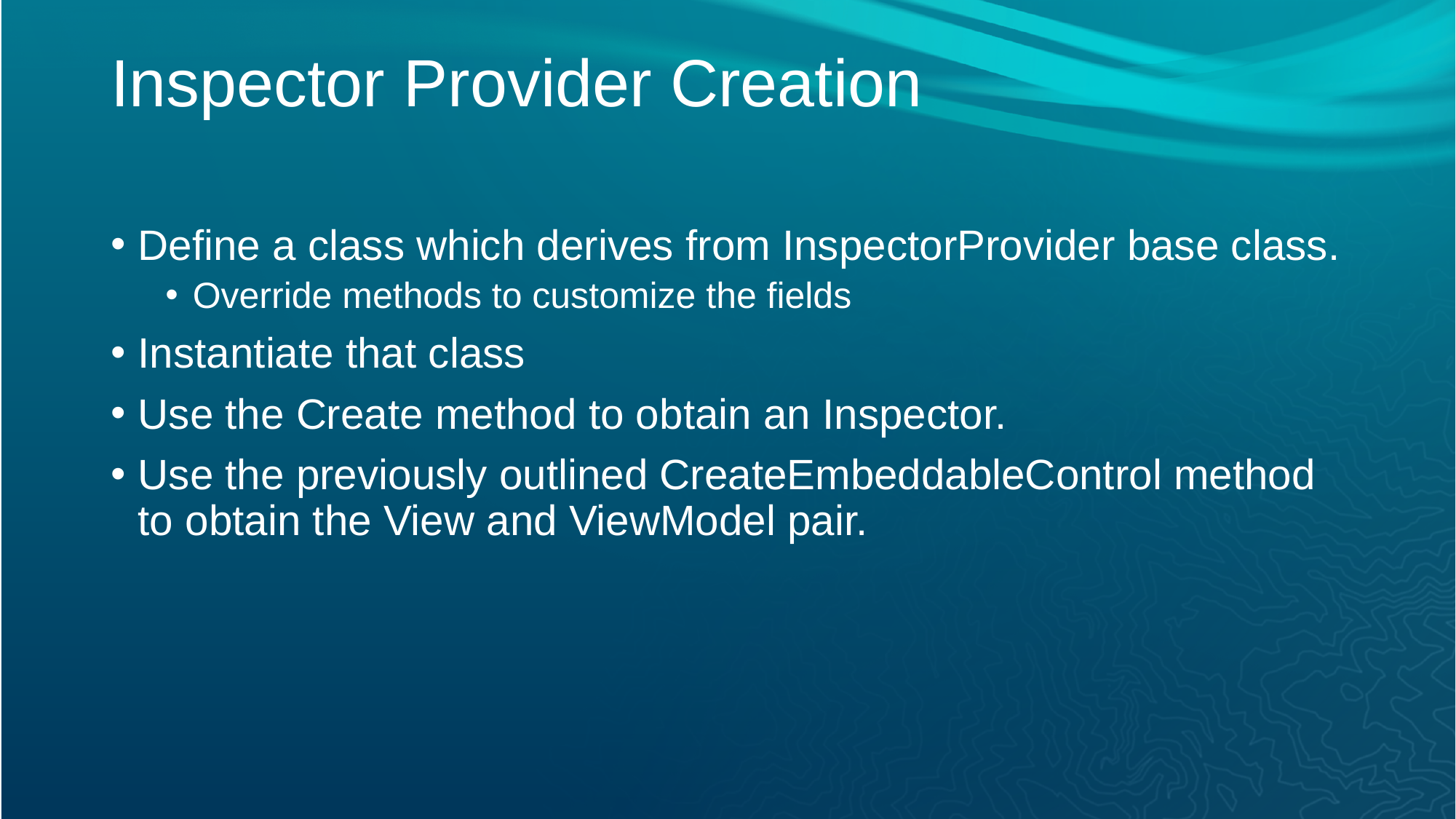

# Inspector Provider Creation
Define a class which derives from InspectorProvider base class.
Override methods to customize the fields
Instantiate that class
Use the Create method to obtain an Inspector.
Use the previously outlined CreateEmbeddableControl method to obtain the View and ViewModel pair.